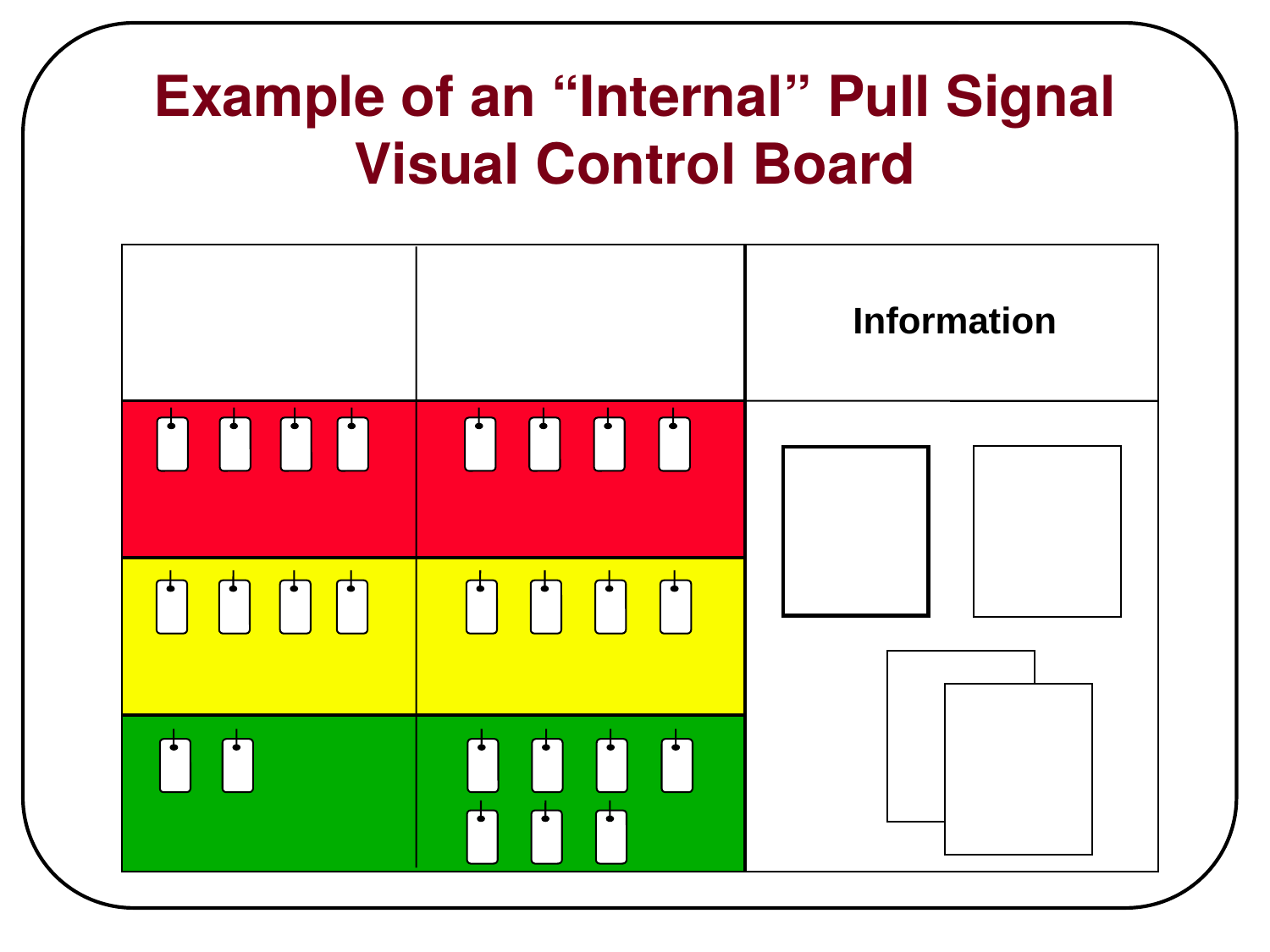

# Example of an “Internal” Pull Signal Visual Control Board

Information